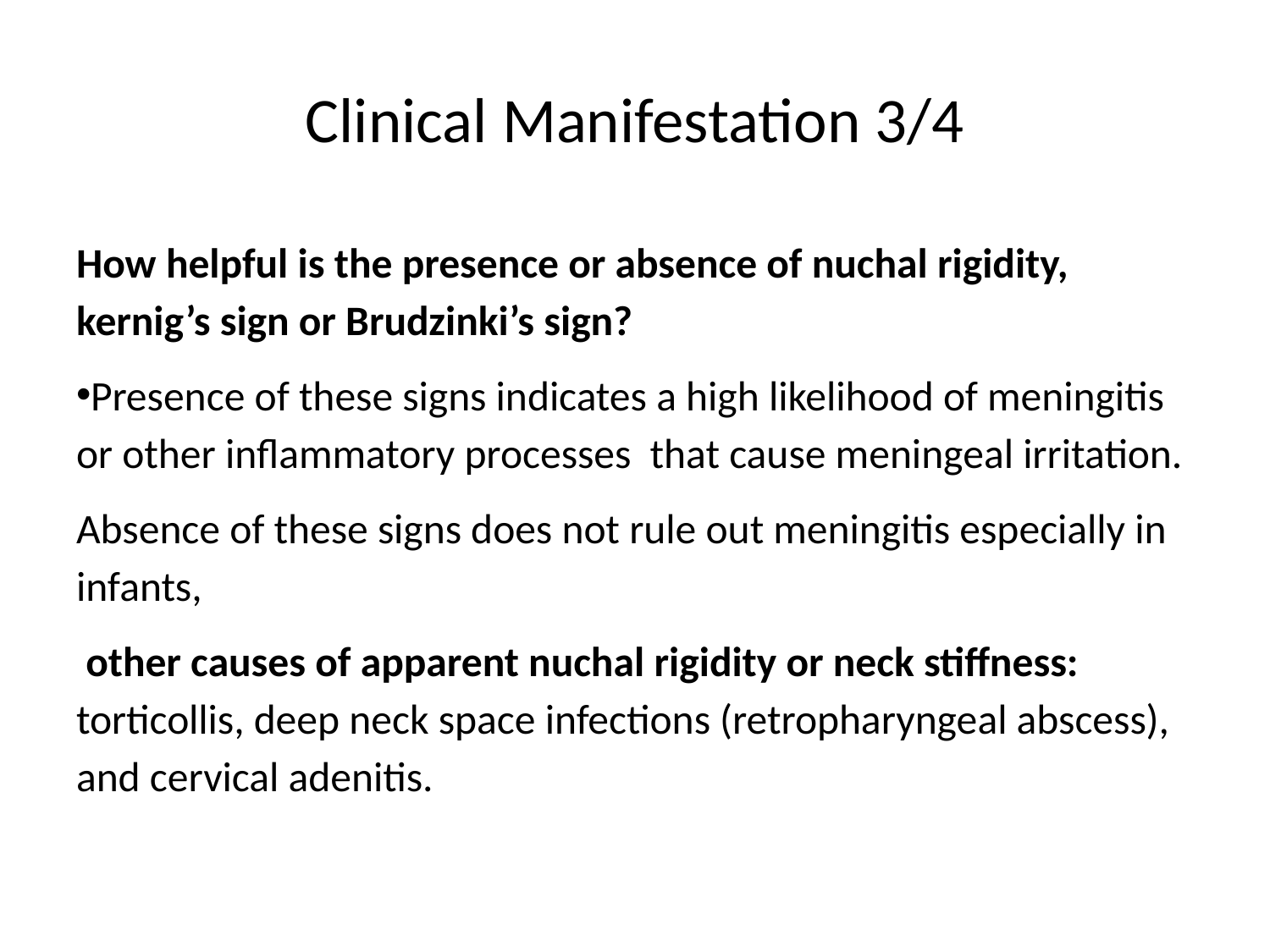

# Clinical Manifestation 3/4
How helpful is the presence or absence of nuchal rigidity, kernig’s sign or Brudzinki’s sign?
Presence of these signs indicates a high likelihood of meningitis or other inflammatory processes  that cause meningeal irritation.
Absence of these signs does not rule out meningitis especially in infants,
 other causes of apparent nuchal rigidity or neck stiffness: torticollis, deep neck space infections (retropharyngeal abscess), and cervical adenitis.